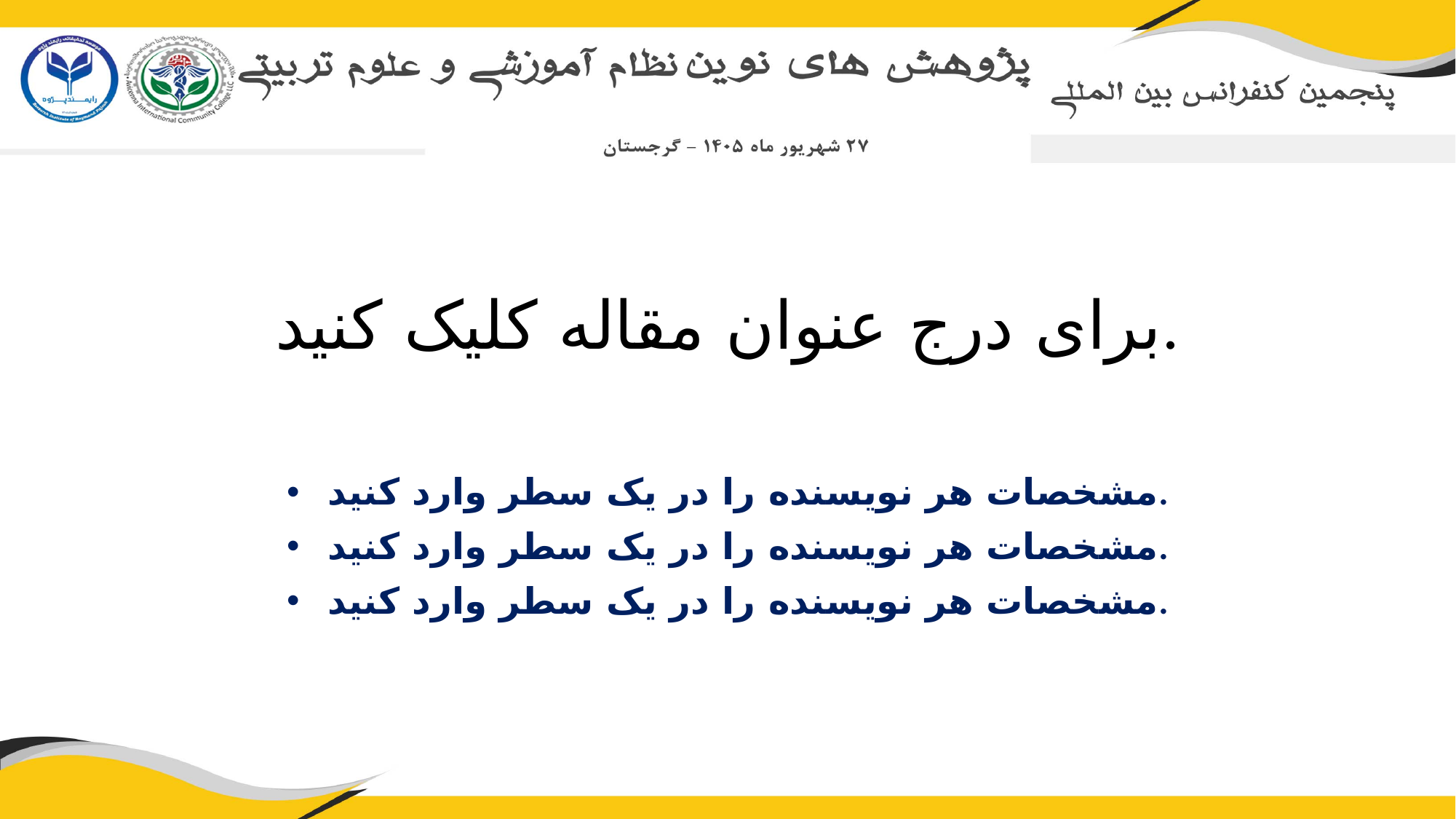

# برای درج عنوان مقاله کلیک کنید.

مشخصات هر نویسنده را در یک سطر وارد کنید.
مشخصات هر نویسنده را در یک سطر وارد کنید.
مشخصات هر نویسنده را در یک سطر وارد کنید.